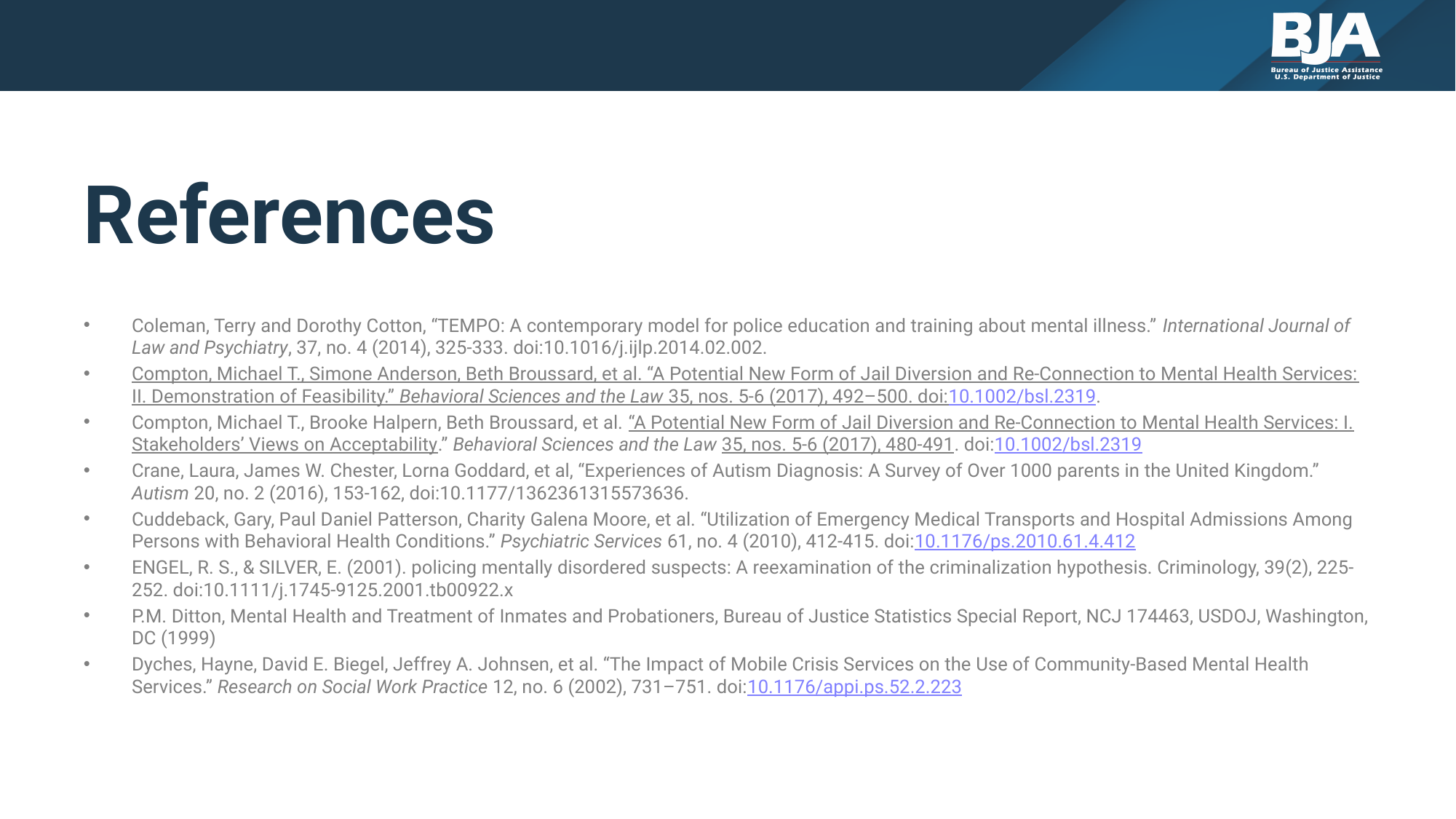

# References
Coleman, Terry and Dorothy Cotton, “TEMPO: A contemporary model for police education and training about mental illness.” International Journal of Law and Psychiatry, 37, no. 4 (2014), 325-333. doi:10.1016/j.ijlp.2014.02.002.
Compton, Michael T., Simone Anderson, Beth Broussard, et al. “A Potential New Form of Jail Diversion and Re-Connection to Mental Health Services: II. Demonstration of Feasibility.” Behavioral Sciences and the Law 35, nos. 5-6 (2017), 492–500. doi:10.1002/bsl.2319.
Compton, Michael T., Brooke Halpern, Beth Broussard, et al. “A Potential New Form of Jail Diversion and Re-Connection to Mental Health Services: I. Stakeholders’ Views on Acceptability.” Behavioral Sciences and the Law 35, nos. 5-6 (2017), 480-491. doi:10.1002/bsl.2319
Crane, Laura, James W. Chester, Lorna Goddard, et al, “Experiences of Autism Diagnosis: A Survey of Over 1000 parents in the United Kingdom.” Autism 20, no. 2 (2016), 153-162, doi:10.1177/1362361315573636.
Cuddeback, Gary, Paul Daniel Patterson, Charity Galena Moore, et al. “Utilization of Emergency Medical Transports and Hospital Admissions Among Persons with Behavioral Health Conditions.” Psychiatric Services 61, no. 4 (2010), 412-415. doi:10.1176/ps.2010.61.4.412
ENGEL, R. S., & SILVER, E. (2001). policing mentally disordered suspects: A reexamination of the criminalization hypothesis. Criminology, 39(2), 225-252. doi:10.1111/j.1745-9125.2001.tb00922.x
P.M. Ditton, Mental Health and Treatment of Inmates and Probationers, Bureau of Justice Statistics Special Report, NCJ 174463, USDOJ, Washington, DC (1999)
Dyches, Hayne, David E. Biegel, Jeffrey A. Johnsen, et al. “The Impact of Mobile Crisis Services on the Use of Community-Based Mental Health Services.” Research on Social Work Practice 12, no. 6 (2002), 731–751. doi:10.1176/appi.ps.52.2.223